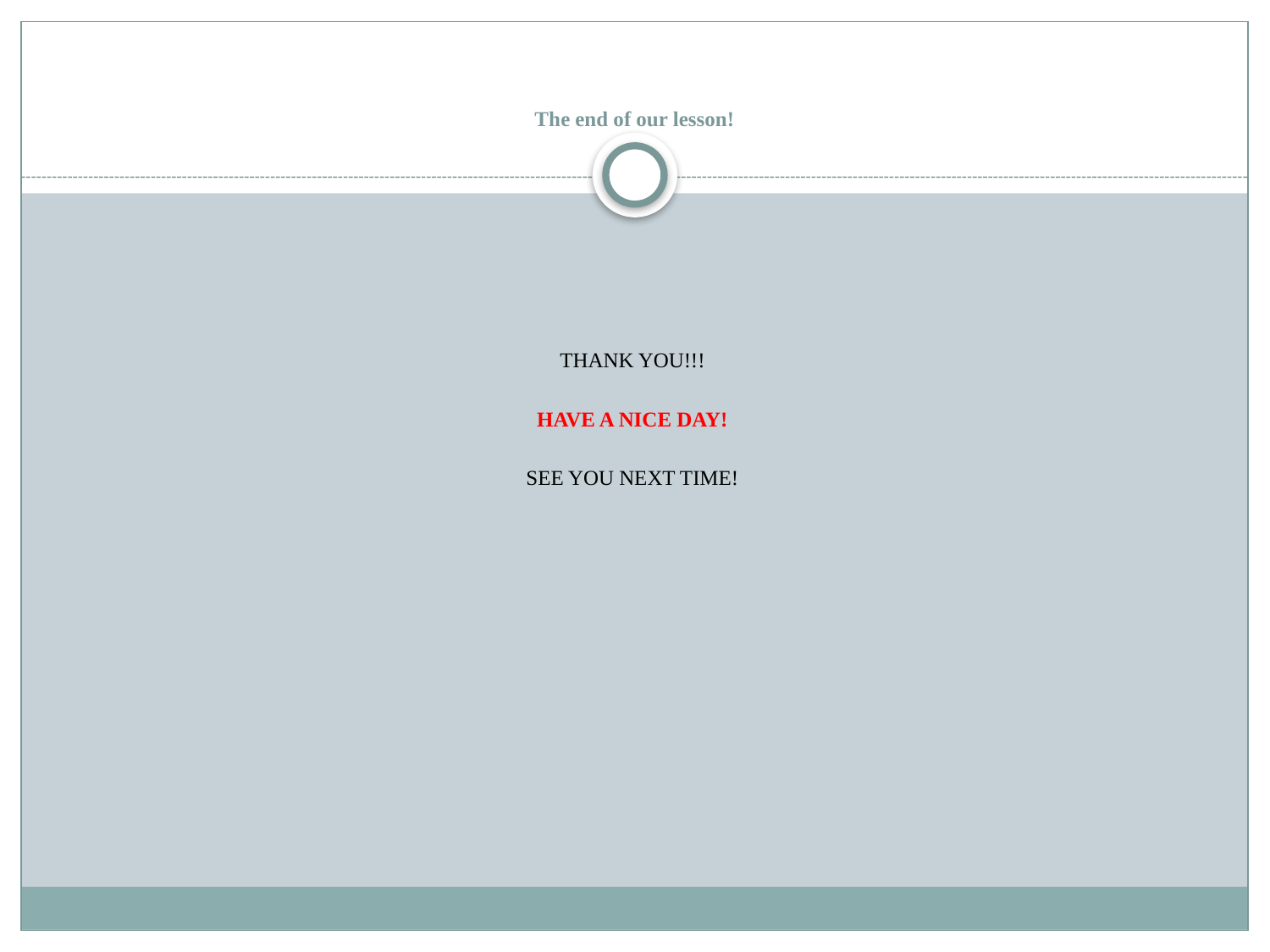

# The end of our lesson!

THANK YOU!!!

HAVE A NICE DAY!

SEE YOU NEXT TIME!